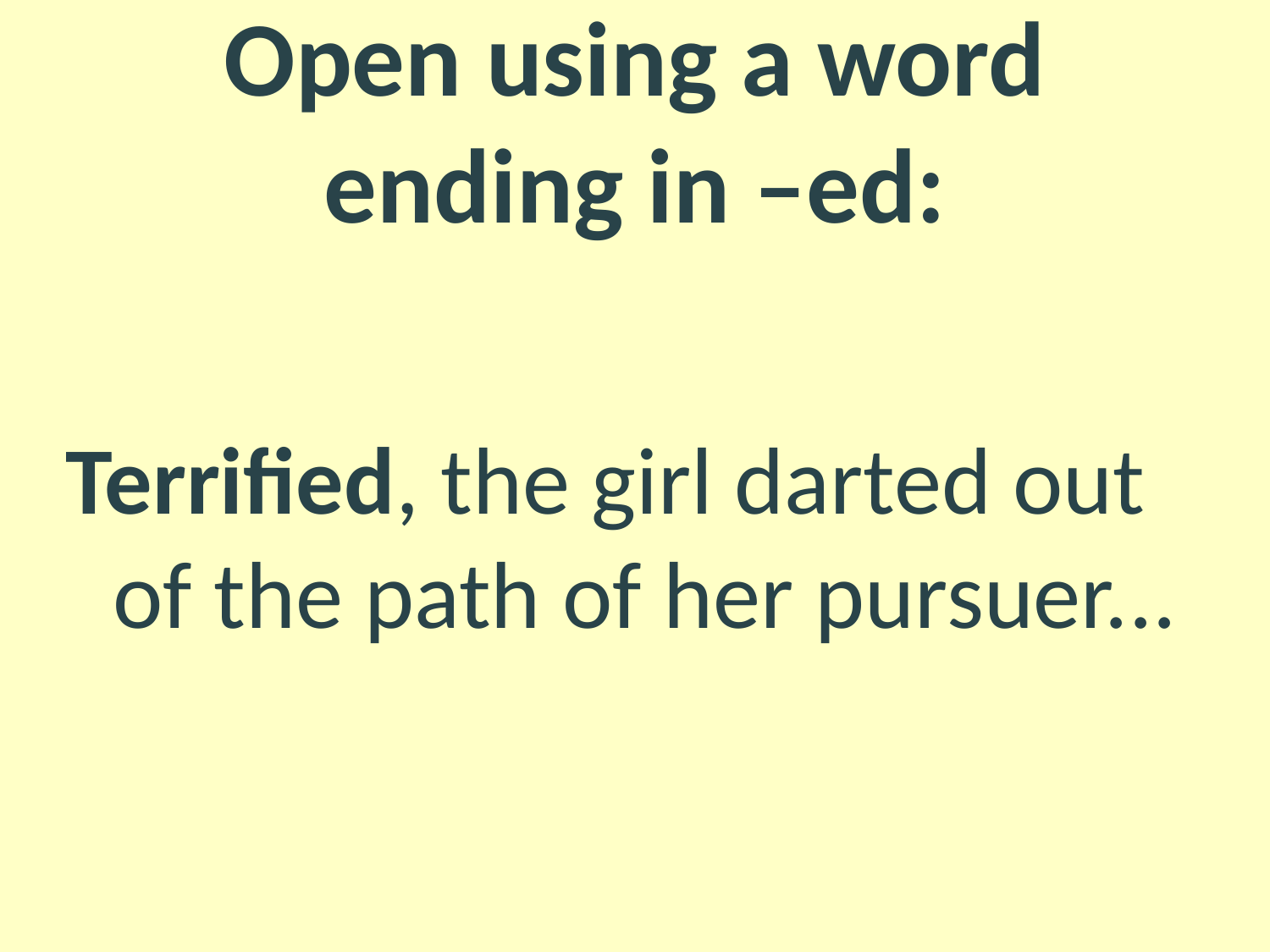

# Open using a word ending in –ed:
Terrified, the girl darted out of the path of her pursuer...